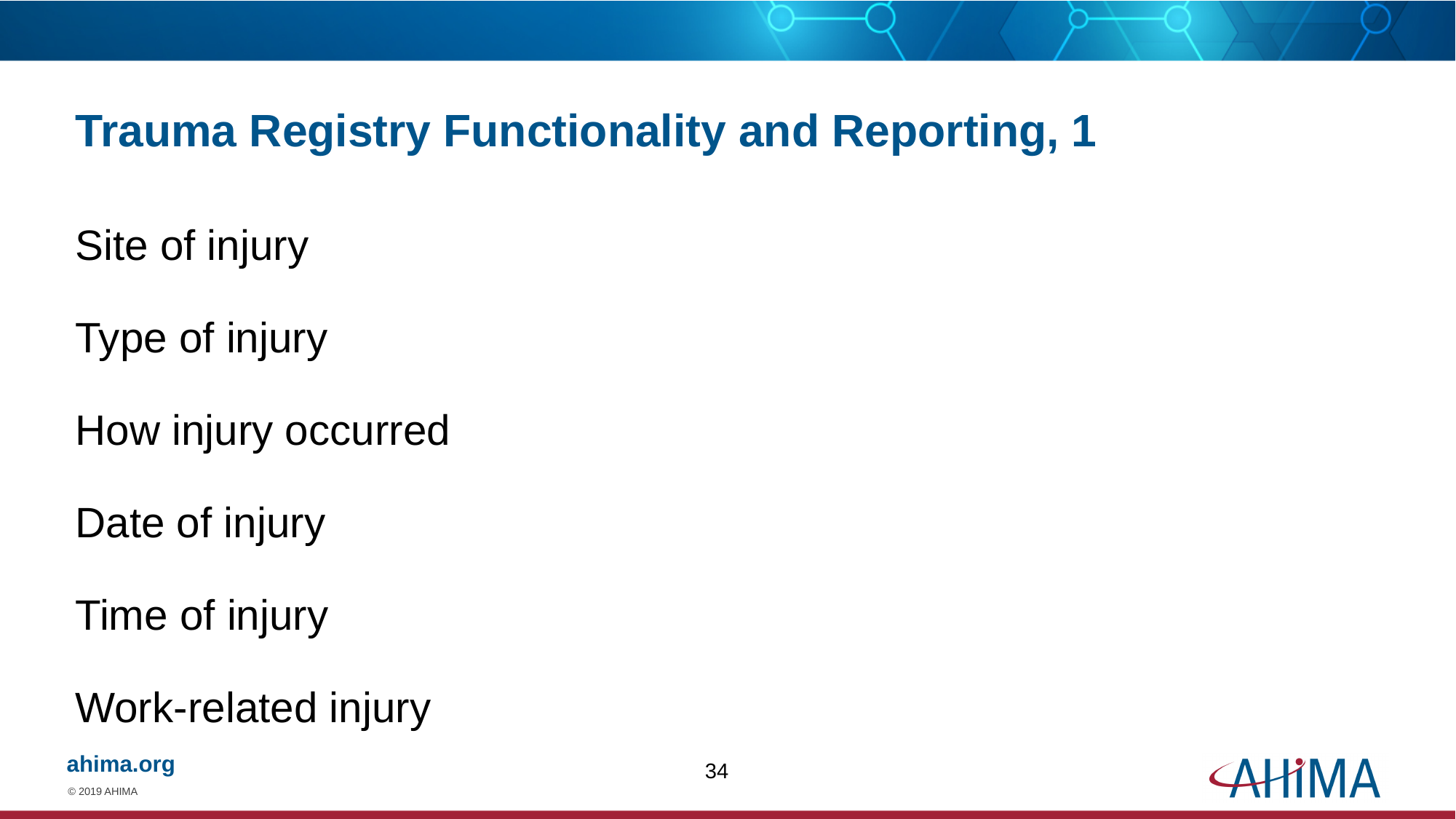

# Trauma Registry Functionality and Reporting, 1
Site of injury

Type of injury

How injury occurred

Date of injury

Time of injury

Work-related injury